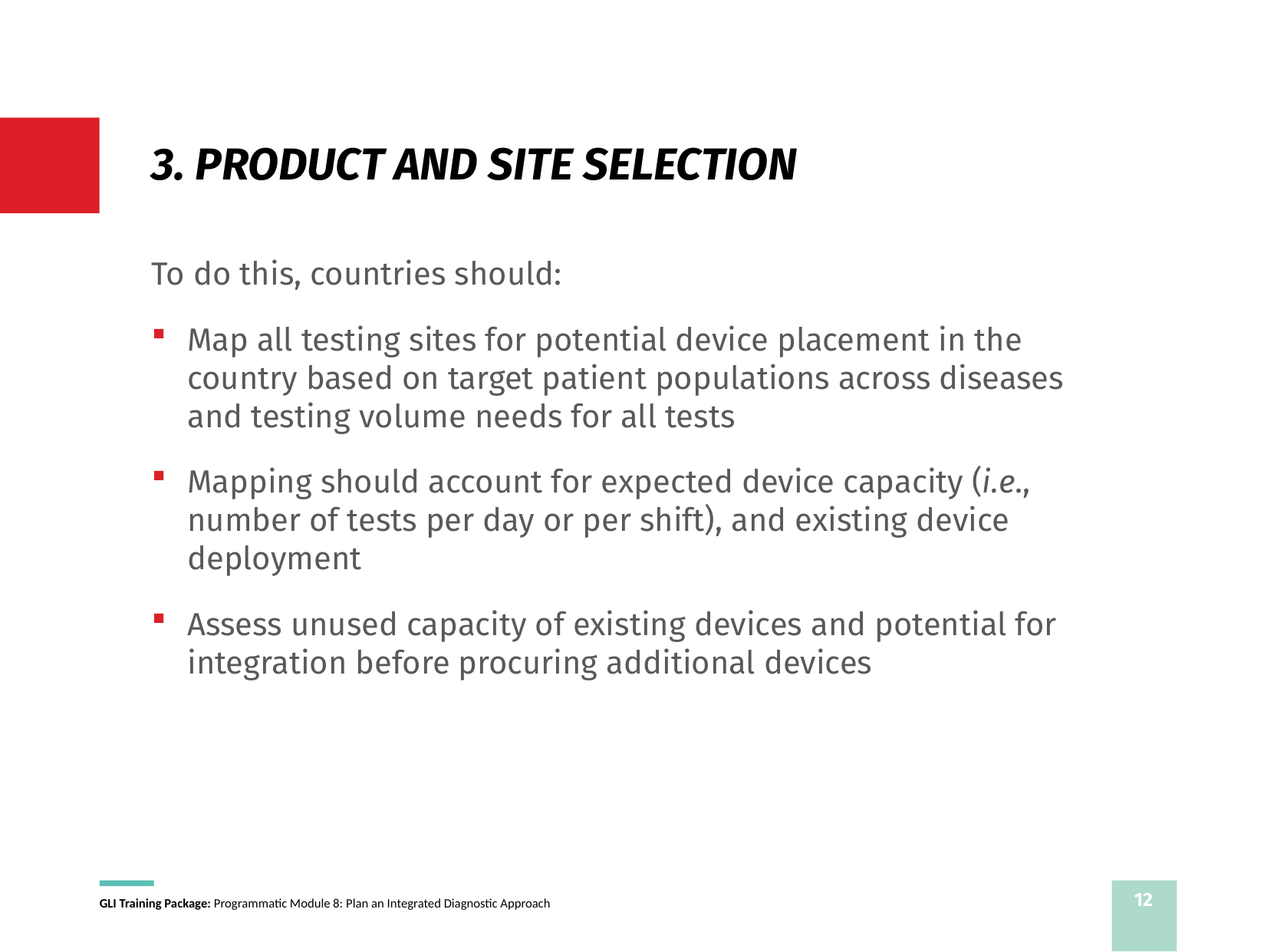

# 3. PRODUCT AND SITE SELECTION
To do this, countries should:
Map all testing sites for potential device placement in the country based on target patient populations across diseases and testing volume needs for all tests
Mapping should account for expected device capacity (i.e., number of tests per day or per shift), and existing device deployment
Assess unused capacity of existing devices and potential for integration before procuring additional devices